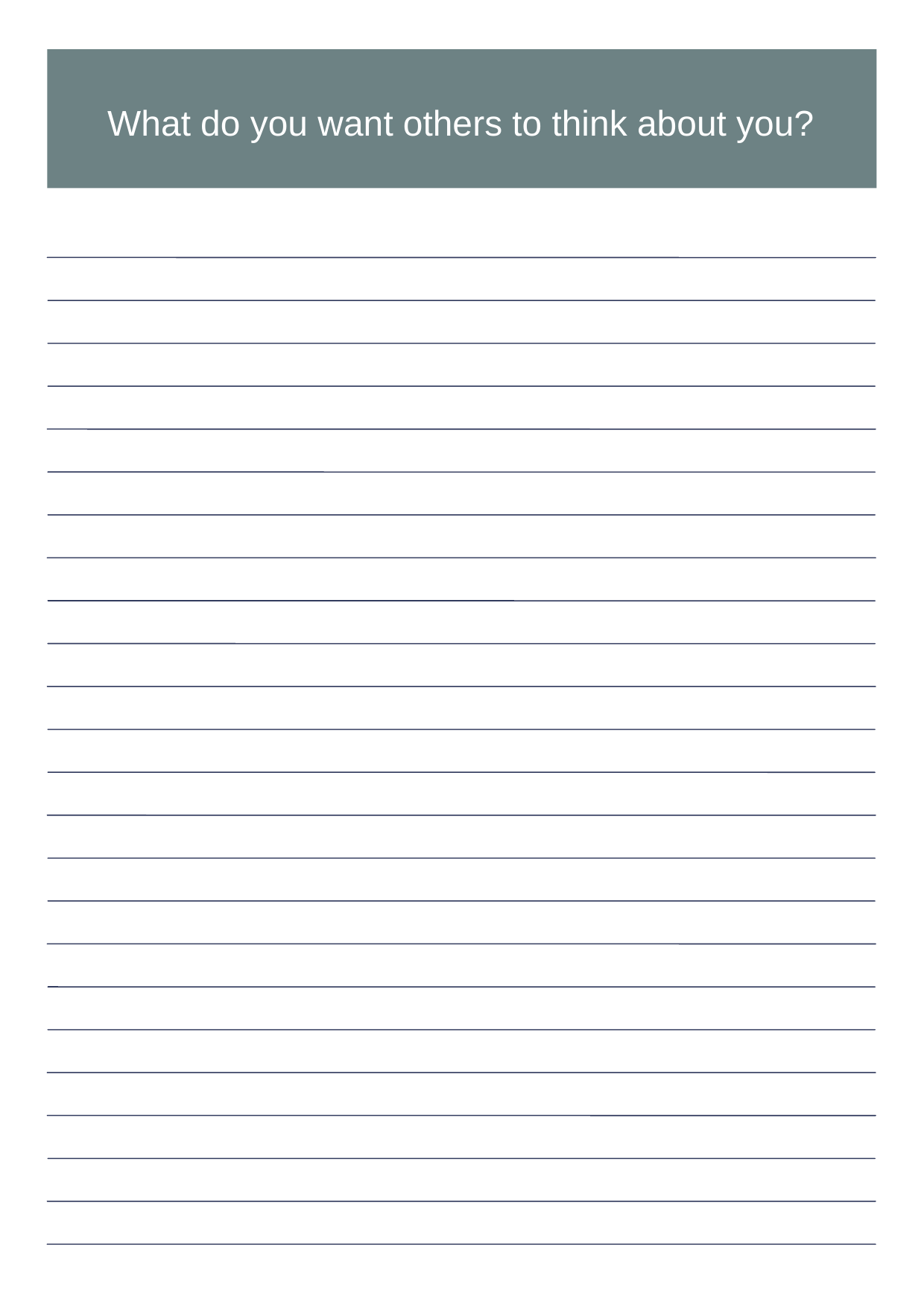

What do you want others to think about you?